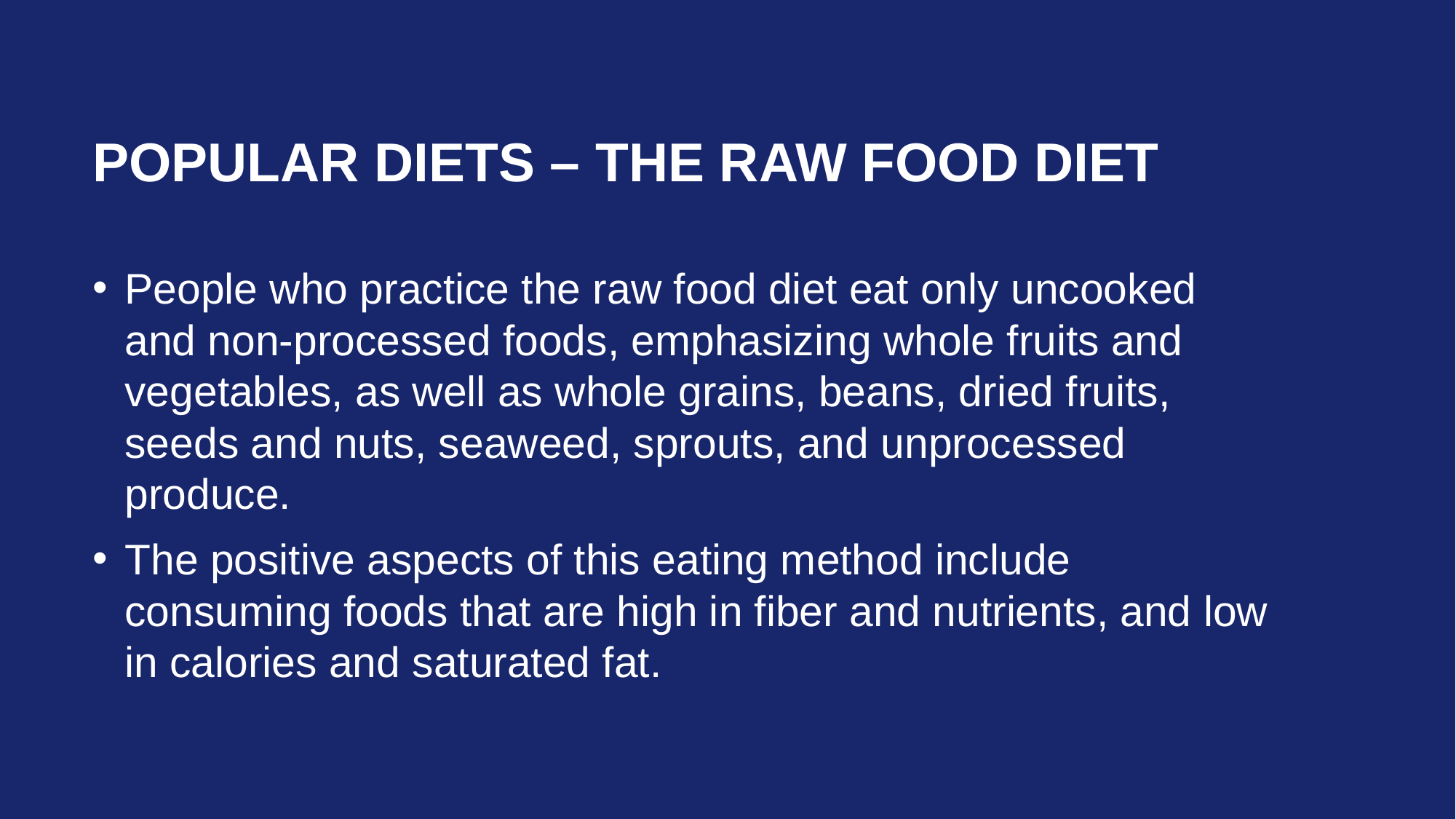

# Popular Diets – The Raw Food Diet
People who practice the raw food diet eat only uncooked and non-processed foods, emphasizing whole fruits and vegetables, as well as whole grains, beans, dried fruits, seeds and nuts, seaweed, sprouts, and unprocessed produce.
The positive aspects of this eating method include consuming foods that are high in fiber and nutrients, and low in calories and saturated fat.